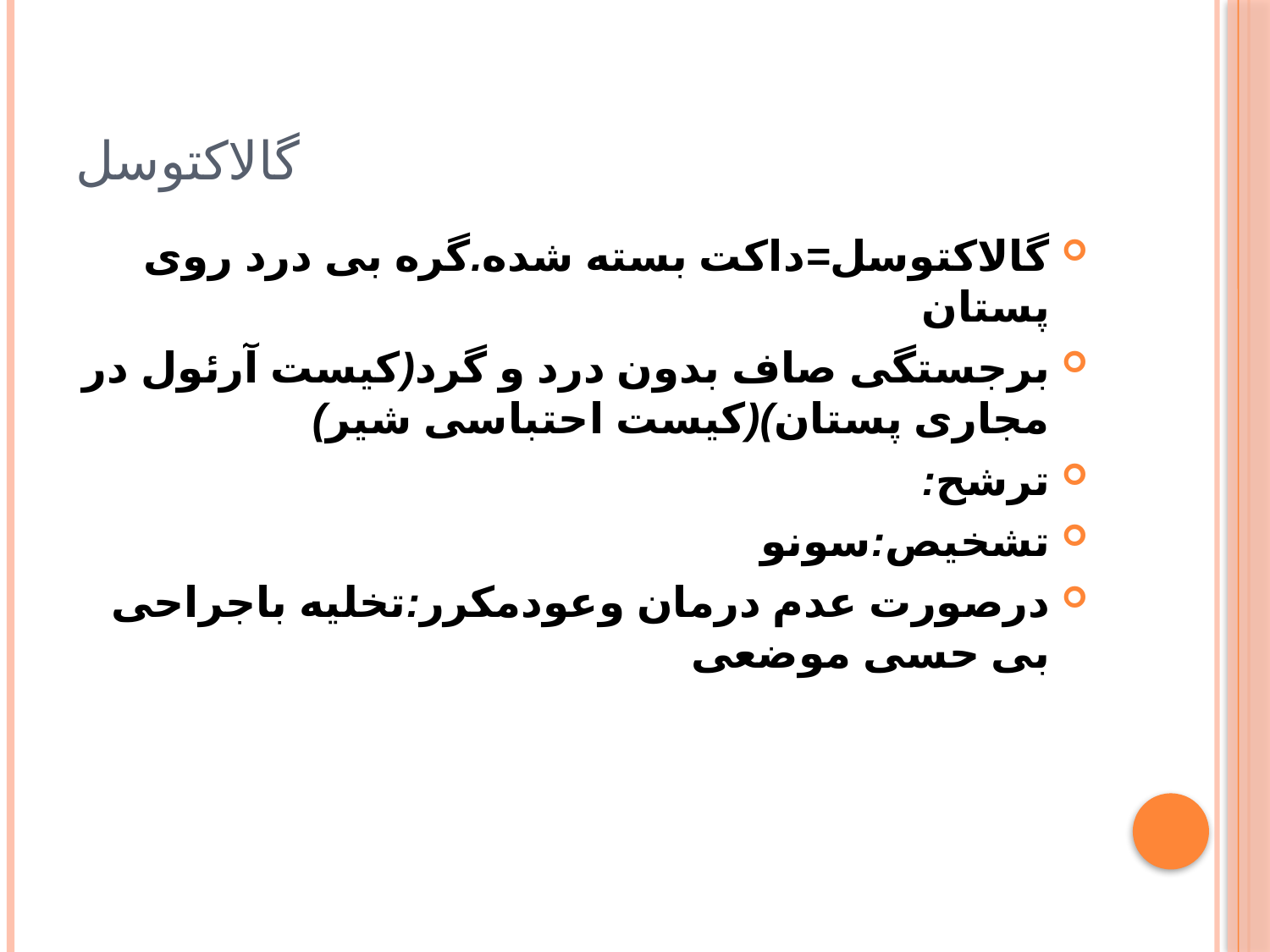

# گالاکتوسل
گالاکتوسل=داکت بسته شده.گره بی درد روی پستان
برجستگی صاف بدون درد و گرد(کیست آرئول در مجاری پستان)(کیست احتباسی شیر)
ترشح:
تشخیص:سونو
درصورت عدم درمان وعودمکرر:تخلیه باجراحی بی حسی موضعی